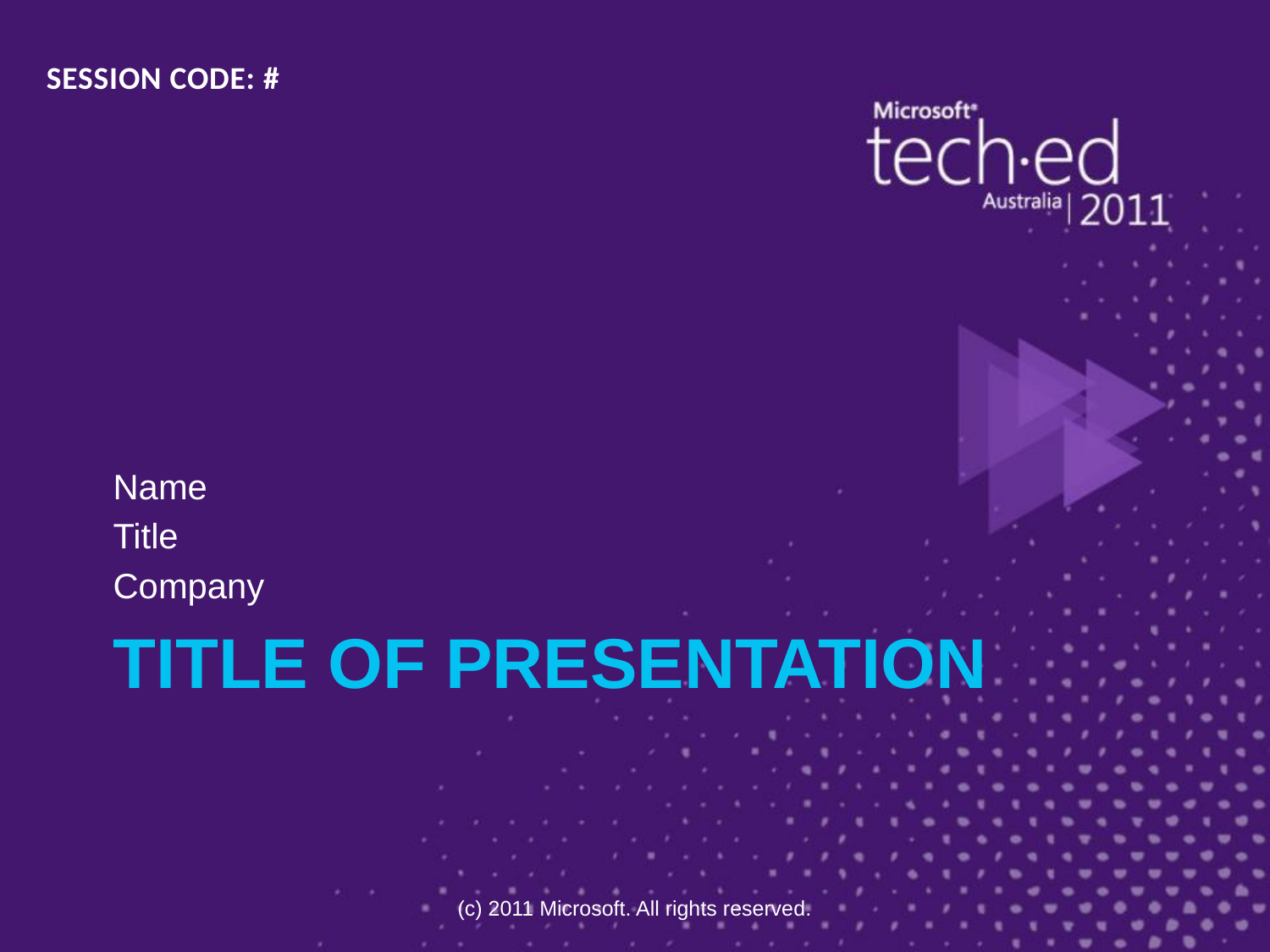

SESSION CODE: #
Name
Title
Company
# Title of Presentation
(c) 2011 Microsoft. All rights reserved.